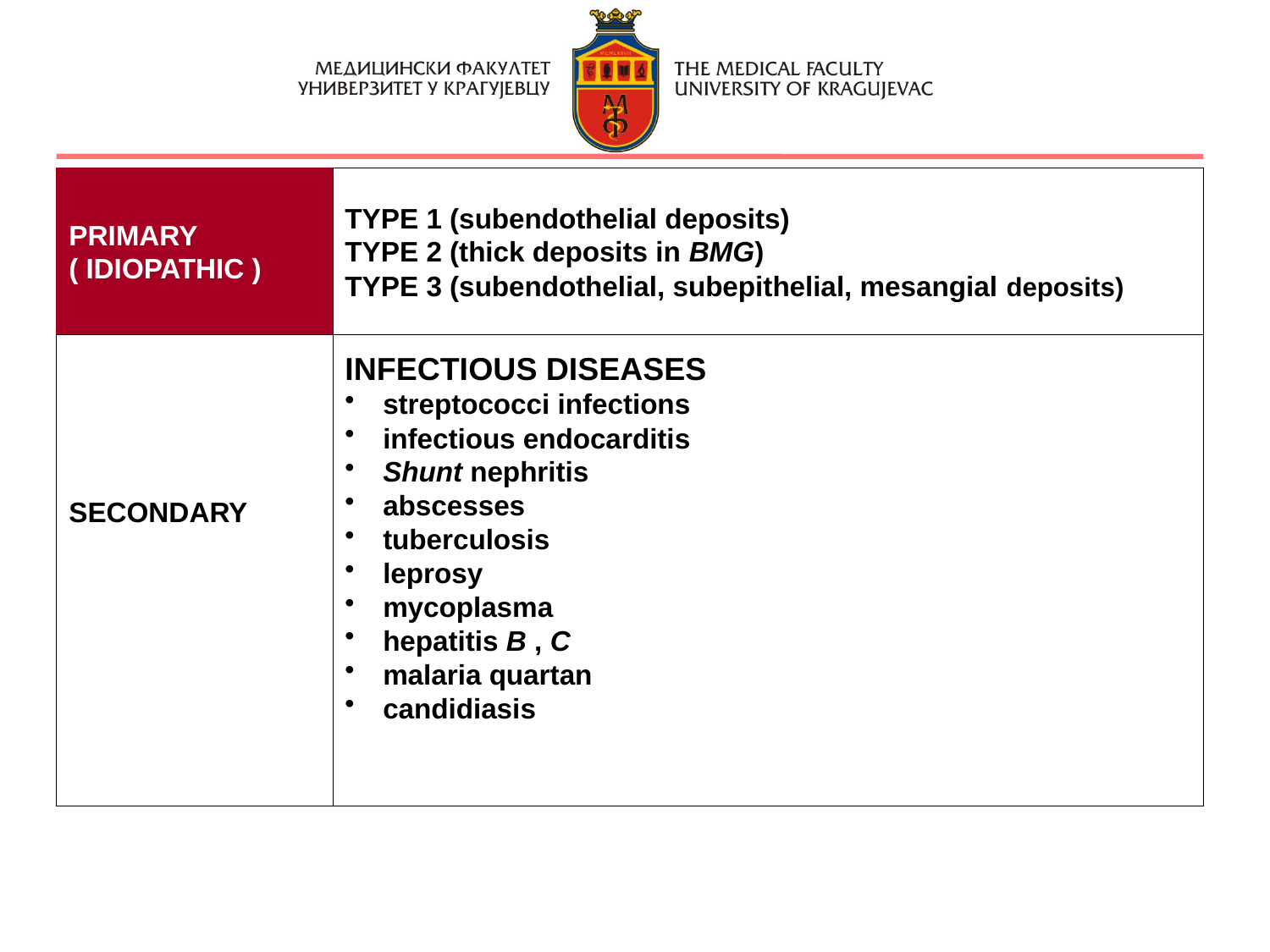

PRIMARY
( IDIOPATHIC )
TYPE 1 (subendothelial deposits)
TYPE 2 (thick deposits in BMG)
TYPE 3 (subendothelial, subepithelial, mesangial deposits)
SECONDARY

INFECTIOUS DISEASES
 streptococci infections
 infectious endocarditis
 Shunt nephritis
 abscesses
 tuberculosis
 leprosy
 mycoplasma
 hepatitis B , C
 malaria quartan
 candidiasis